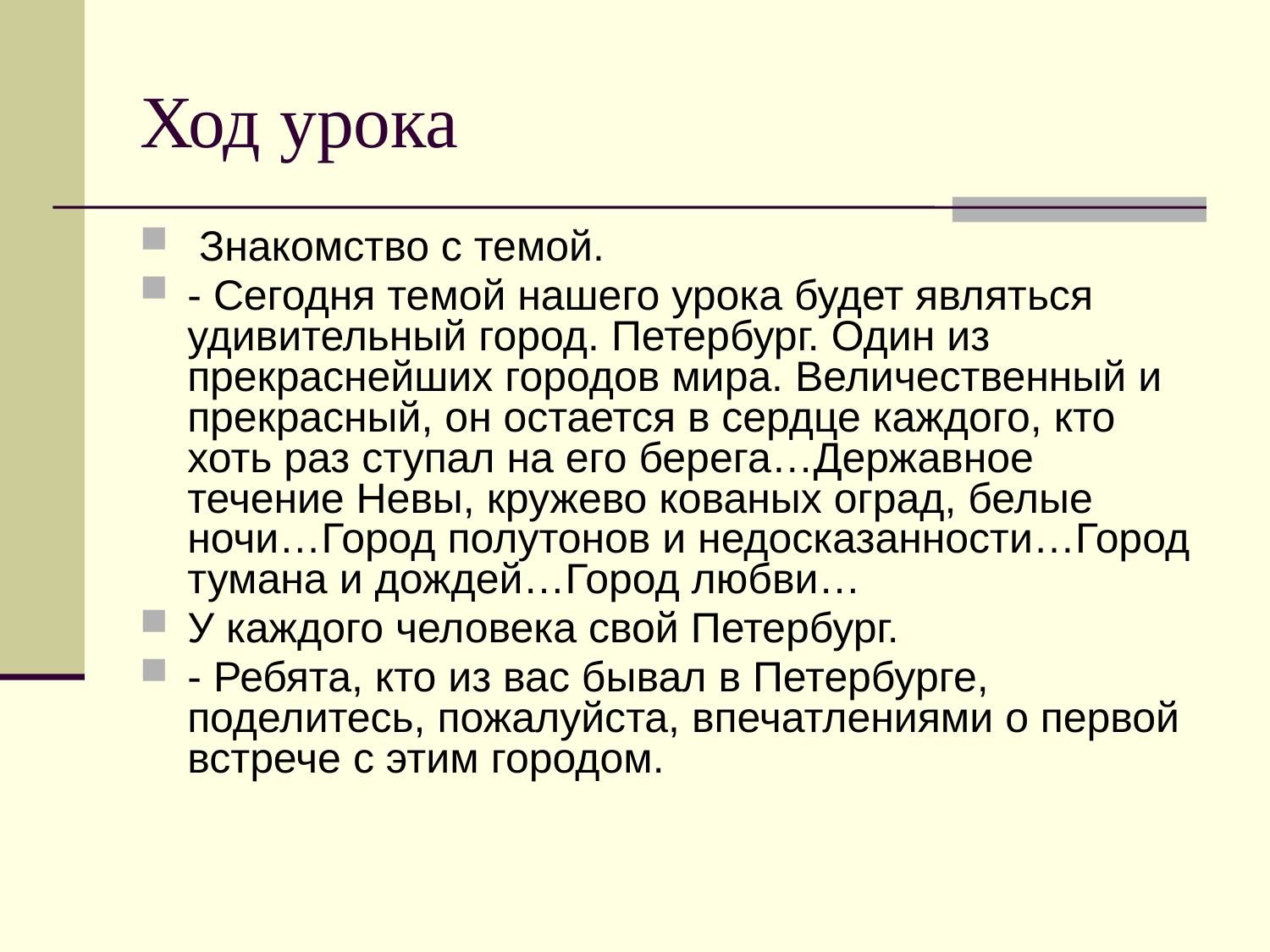

# Ход урока
 Знакомство с темой.
- Сегодня темой нашего урока будет являться удивительный город. Петербург. Один из прекраснейших городов мира. Величественный и прекрасный, он остается в сердце каждого, кто хоть раз ступал на его берега…Державное течение Невы, кружево кованых оград, белые ночи…Город полутонов и недосказанности…Город тумана и дождей…Город любви…
У каждого человека свой Петербург.
- Ребята, кто из вас бывал в Петербурге, поделитесь, пожалуйста, впечатлениями о первой встрече с этим городом.